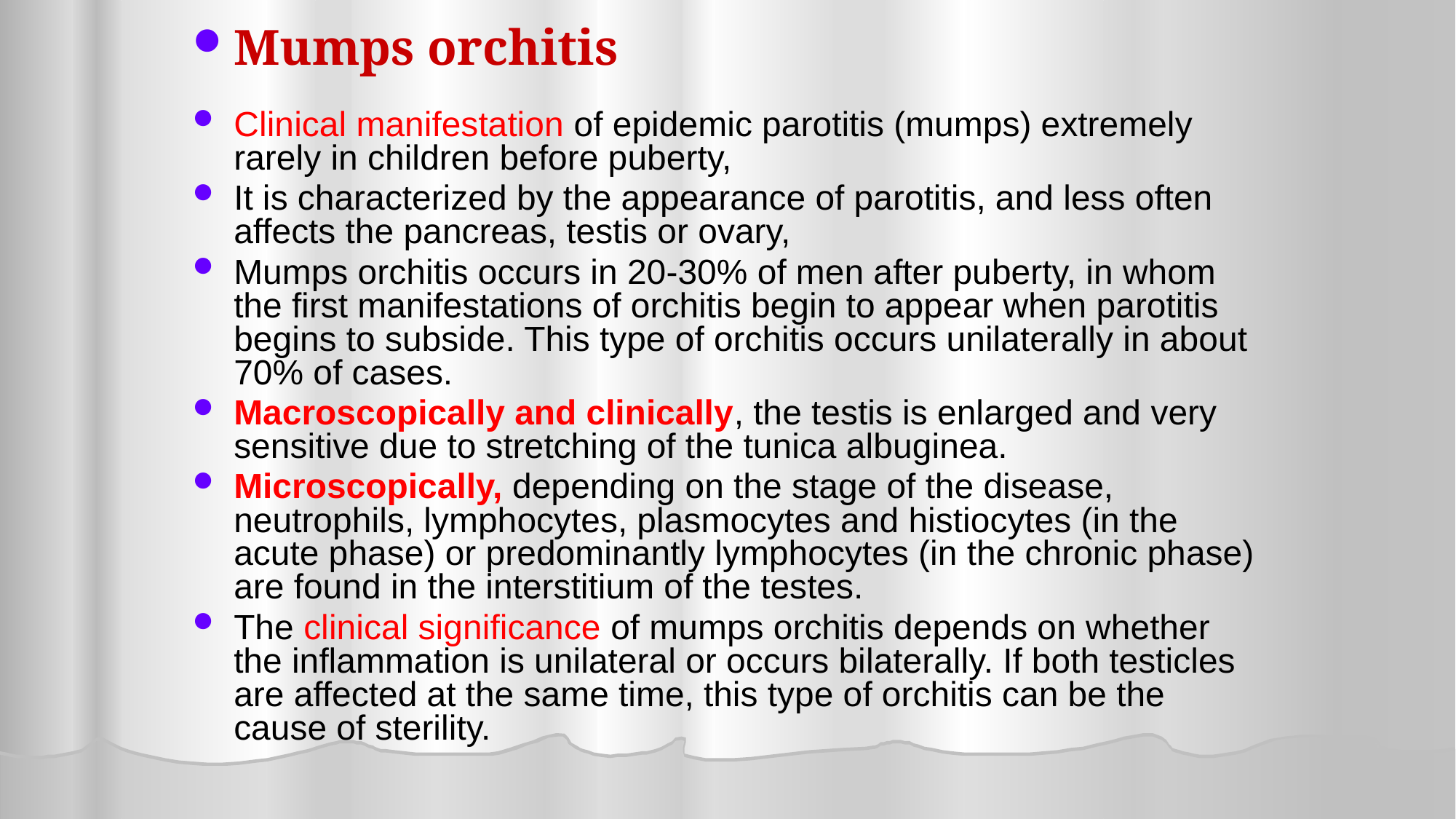

Mumps orchitis

Clinical manifestation of epidemic parotitis (mumps) extremely rarely in children before puberty,
It is characterized by the appearance of parotitis, and less often affects the pancreas, testis or ovary,
Mumps orchitis occurs in 20-30% of men after puberty, in whom the first manifestations of orchitis begin to appear when parotitis begins to subside. This type of orchitis occurs unilaterally in about 70% of cases.
Macroscopically and clinically, the testis is enlarged and very sensitive due to stretching of the tunica albuginea.
Microscopically, depending on the stage of the disease, neutrophils, lymphocytes, plasmocytes and histiocytes (in the acute phase) or predominantly lymphocytes (in the chronic phase) are found in the interstitium of the testes.
The clinical significance of mumps orchitis depends on whether the inflammation is unilateral or occurs bilaterally. If both testicles are affected at the same time, this type of orchitis can be the cause of sterility.